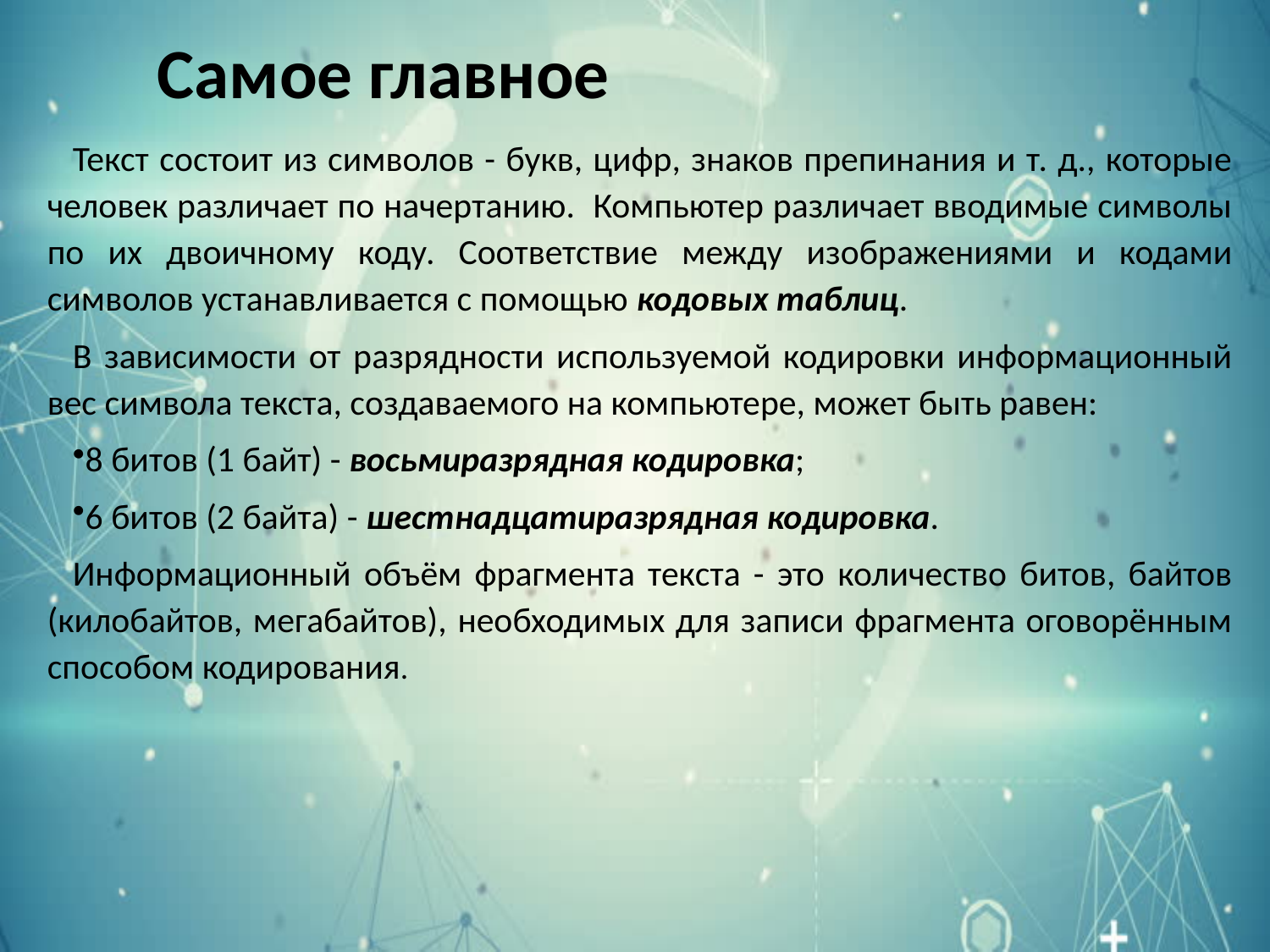

Самое главное
Текст состоит из символов - букв, цифр, знаков препинания и т. д., которые человек различает по начертанию.  Компьютер различает вводимые символы по их двоичному коду. Соответствие между изображениями и кодами символов устанавливается с помощью кодовых таблиц.
В зависимости от разрядности используемой кодировки информационный вес символа текста, создаваемого на компьютере, может быть равен:
8 битов (1 байт) - восьмиразрядная кодировка;
6 битов (2 байта) - шестнадцатиразрядная кодировка.
Информационный объём фрагмента текста - это количество битов, байтов (килобайтов, мегабайтов), необходимых для записи фрагмента оговорённым способом кодирования.